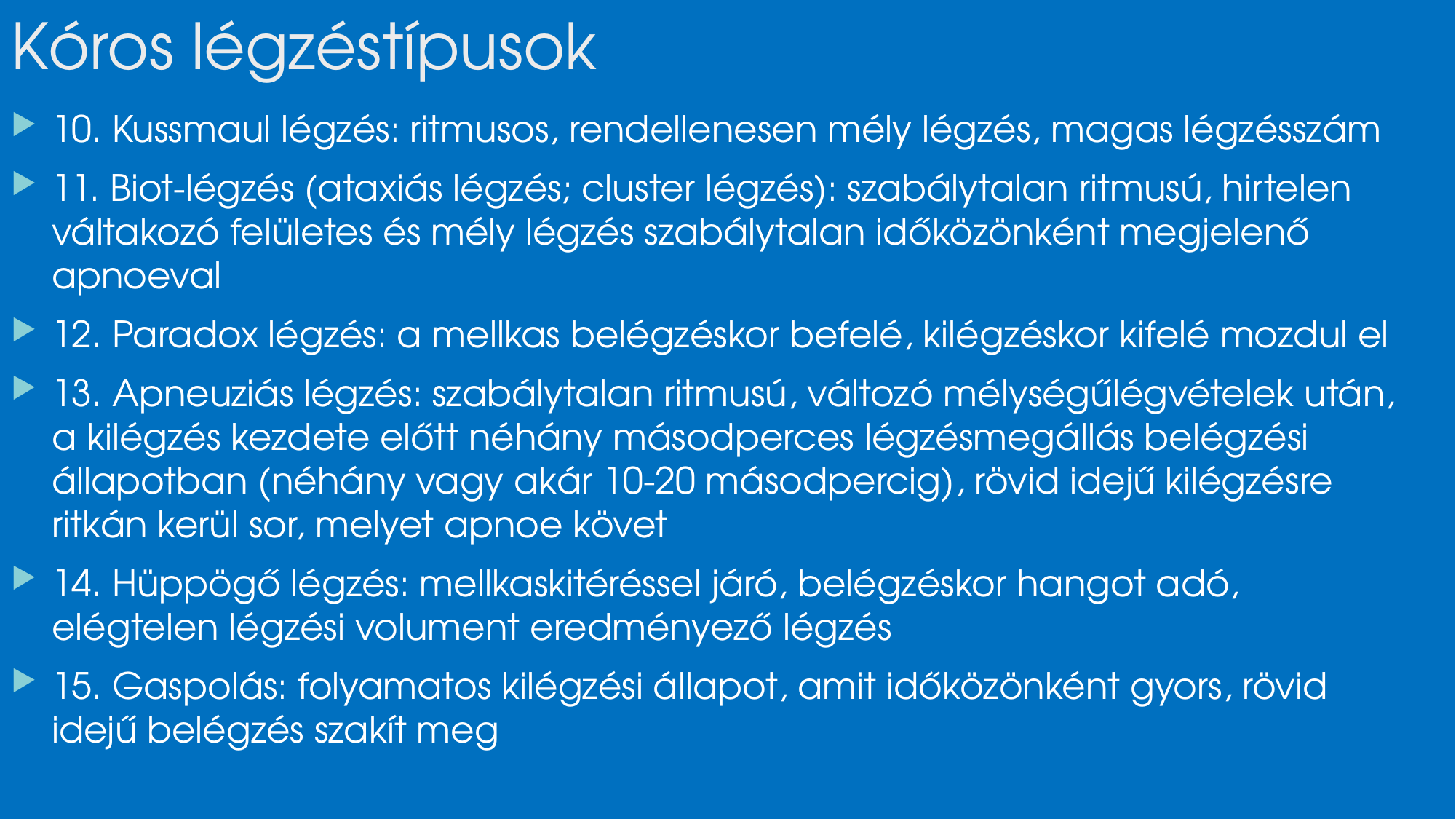

# Kóros légzéstípusok
10. Kussmaul légzés: ritmusos, rendellenesen mély légzés, magas légzésszám
11. Biot-légzés (ataxiás légzés; cluster légzés): szabálytalan ritmusú, hirtelen váltakozó felületes és mély légzés szabálytalan időközönként megjelenő apnoeval
12. Paradox légzés: a mellkas belégzéskor befelé, kilégzéskor kifelé mozdul el
13. Apneuziás légzés: szabálytalan ritmusú, változó mélységűlégvételek után, a kilégzés kezdete előtt néhány másodperces légzésmegállás belégzési állapotban (néhány vagy akár 10-20 másodpercig), rövid idejű kilégzésre ritkán kerül sor, melyet apnoe követ
14. Hüppögő légzés: mellkaskitéréssel járó, belégzéskor hangot adó, elégtelen légzési volument eredményező légzés
15. Gaspolás: folyamatos kilégzési állapot, amit időközönként gyors, rövid idejű belégzés szakít meg